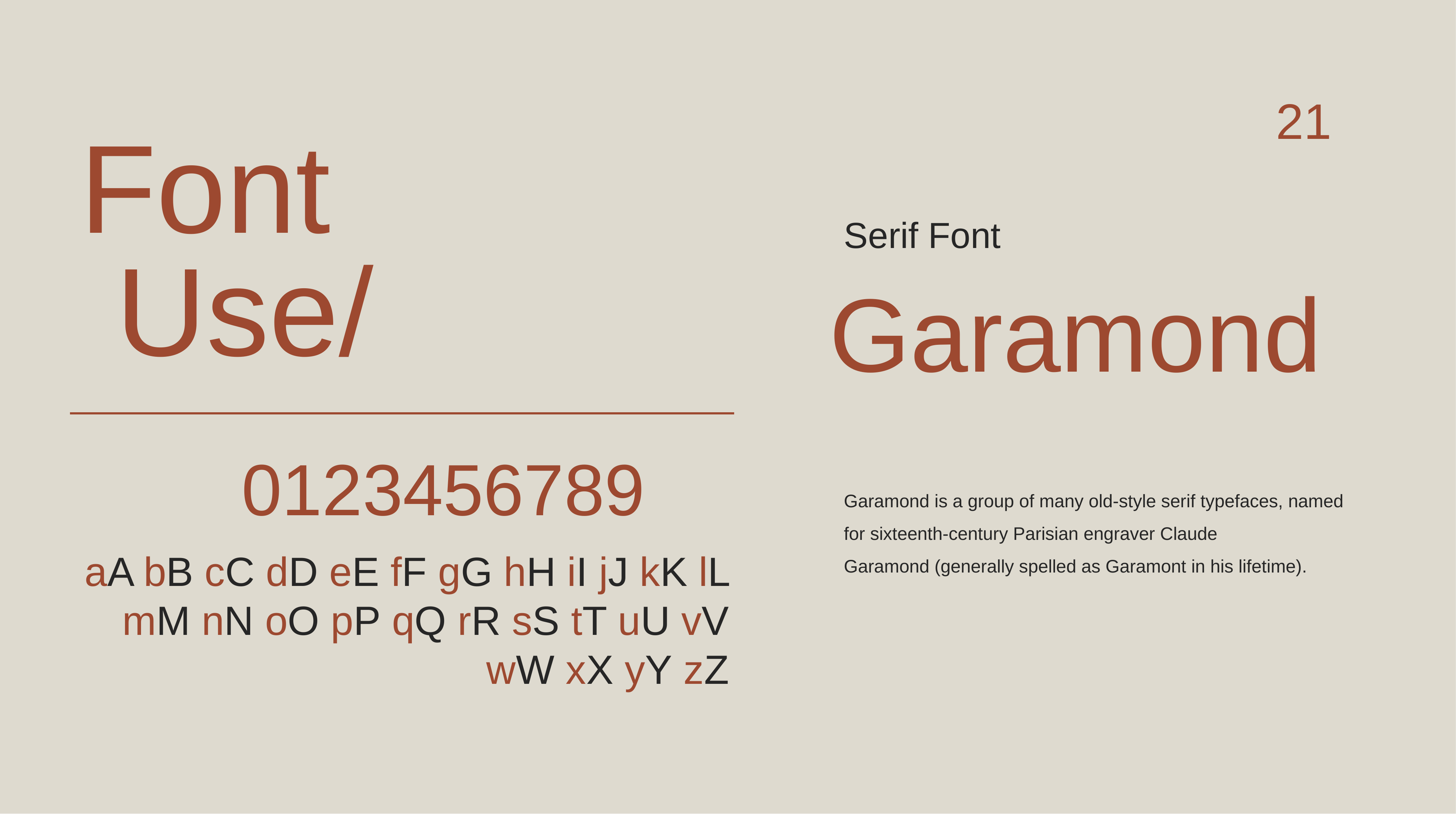

21
Font
Serif Font
Use/
Garamond
0123456789
Garamond is a group of many old-style serif typefaces, named for sixteenth-century Parisian engraver Claude Garamond (generally spelled as Garamont in his lifetime).
aA bB cC dD eE fF gG hH iI jJ kK lL mM nN oO pP qQ rR sS tT uU vV wW xX yY zZ